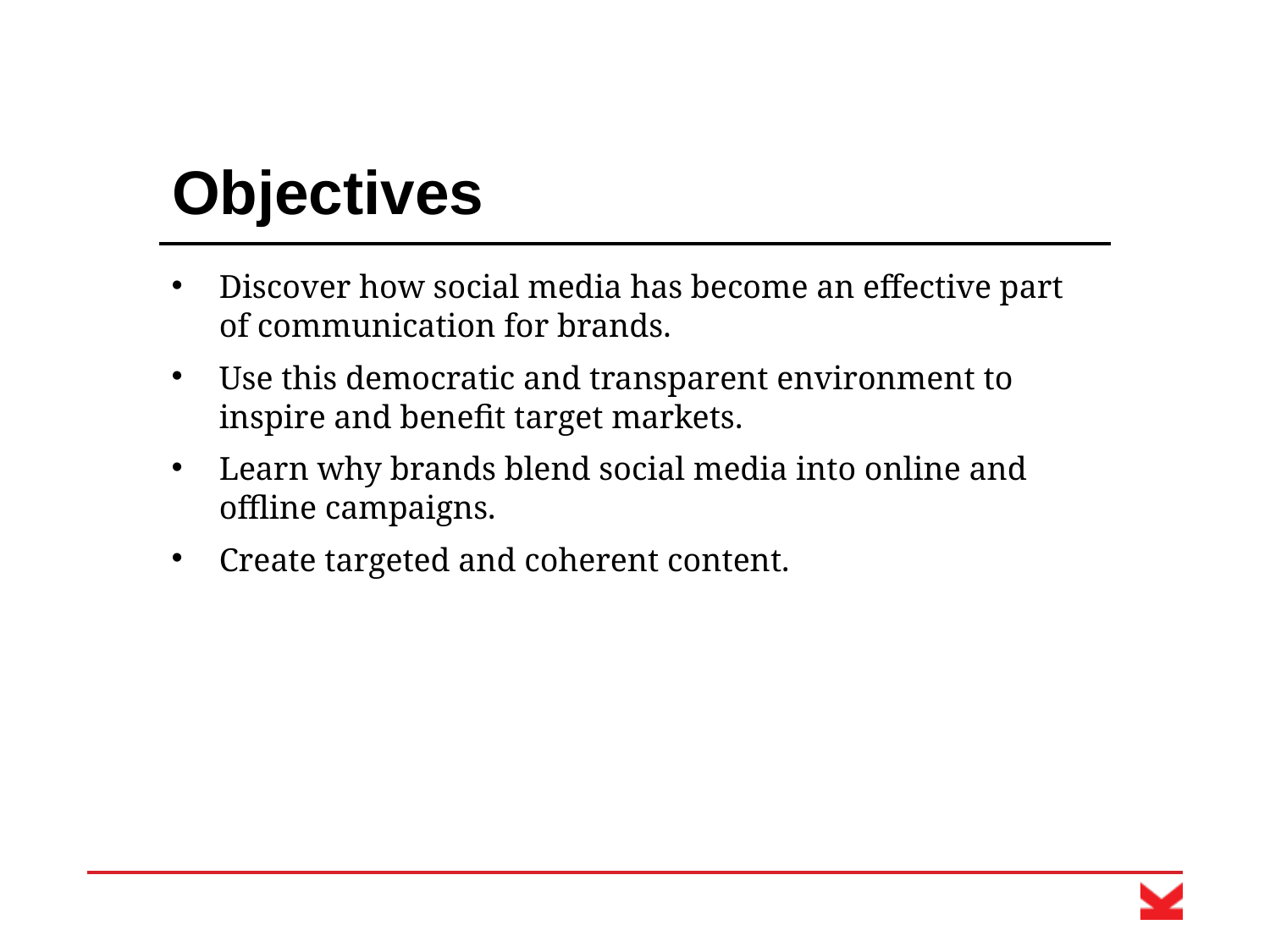

# Objectives
Discover how social media has become an effective part of communication for brands.
Use this democratic and transparent environment to inspire and benefit target markets.
Learn why brands blend social media into online and offline campaigns.
Create targeted and coherent content.